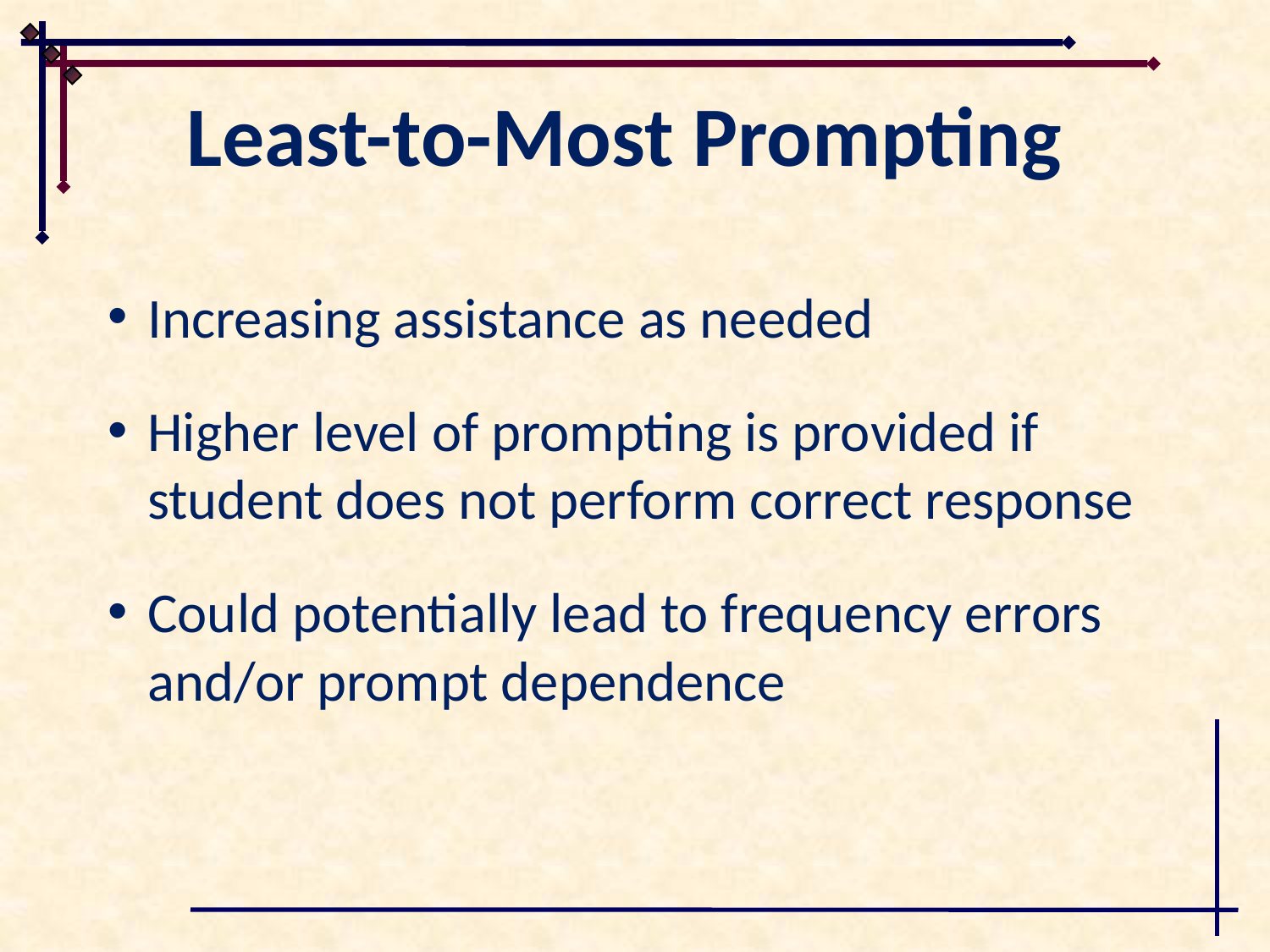

# Least-to-Most Prompting
Increasing assistance as needed

Higher level of prompting is provided if student does not perform correct response

Could potentially lead to frequency errors and/or prompt dependence